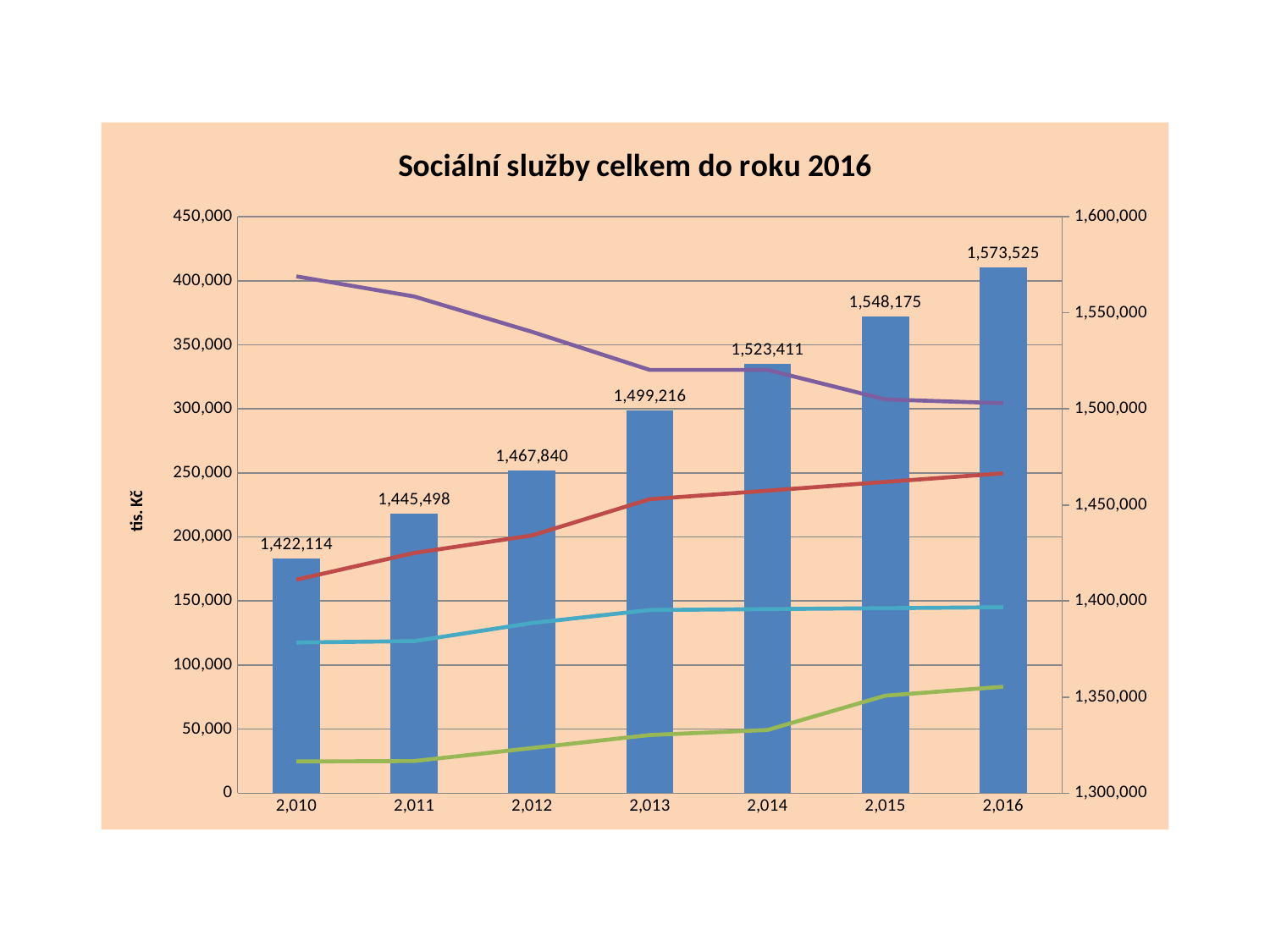

### Chart: Sociální služby celkem do roku 2016

| Category | Provozní náklady celkem | Financování samospráv | Dotace KHK | Dotace MPSV+IP | Příspěvek na provoz PO KHK |
|---|---|---|---|---|---|
| 2010 | 1422113.828 | 166666.68999999992 | 24800.0 | 403484.0930100004 | 117659.0 |
| 2011 | 1445498.34581 | 187534.49674999993 | 25090.0 | 387779.89086000004 | 118704.517 |
| 2012 | 1467839.5564693718 | 201177.66602592185 | 35261.065899999994 | 360170.29798 | 132851.0 |
| 2013 | 1499215.6432708811 | 229519.7028229497 | 45432.131799999996 | 330452.20328000037 | 142996.23269251635 |
| 2014 | 1523410.922489534 | 236147.86033008818 | 49372.131799999996 | 330452.20328000037 | 143713.74582380522 |
| 2015 | 1548174.865463853 | 242995.9989514451 | 76150.0 | 307452.0 | 144438.43408640666 |
| 2016 | 1573525.0412165734 | 249724.62095655035 | 83090.0 | 304452.0 | 145170.36923163448 |